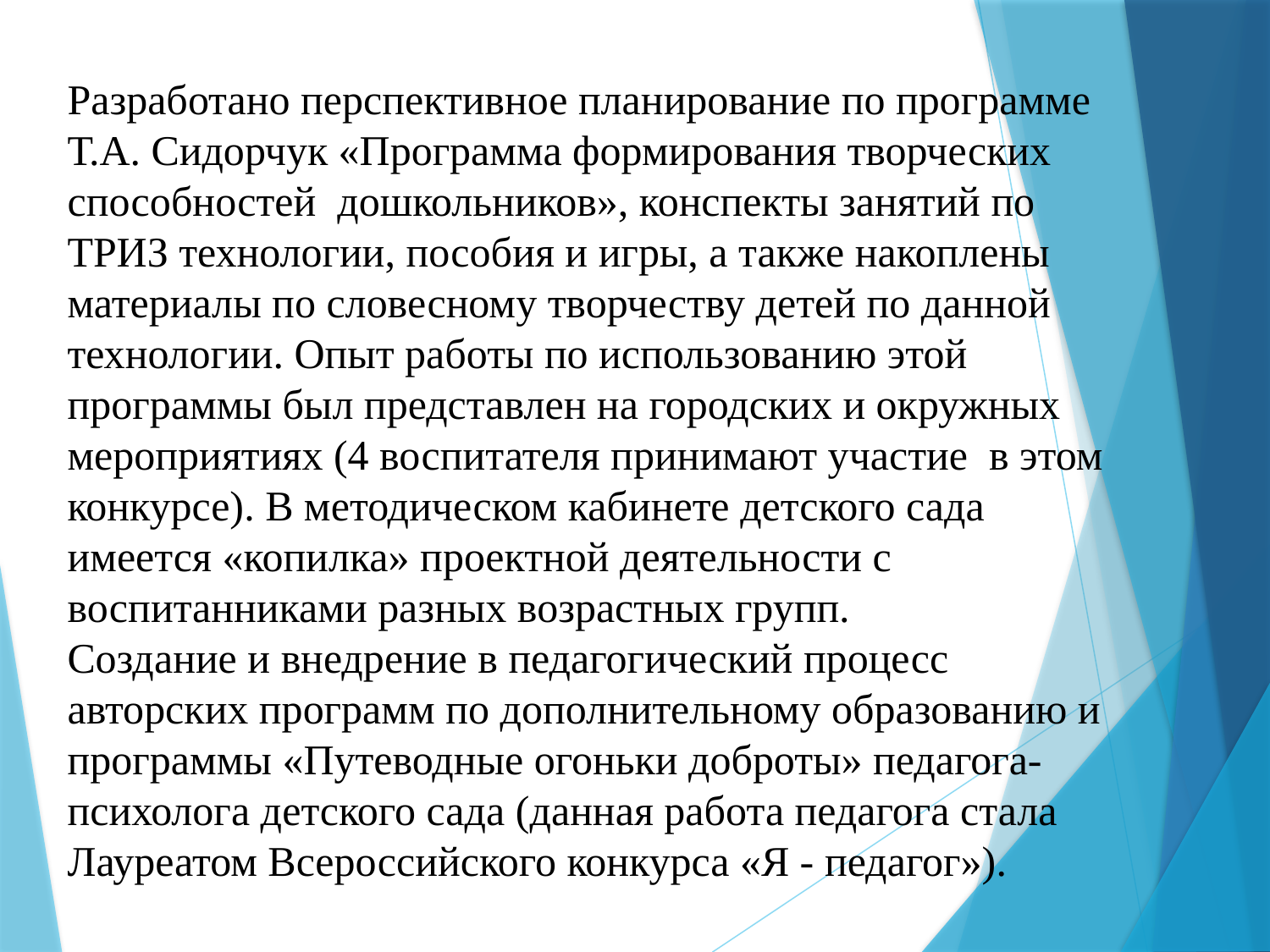

Разработано перспективное планирование по программе Т.А. Сидорчук «Программа формирования творческих способностей  дошкольников», конспекты занятий по ТРИЗ технологии, пособия и игры, а также накоплены материалы по словесному творчеству детей по данной технологии. Опыт работы по использованию этой программы был представлен на городских и окружных мероприятиях (4 воспитателя принимают участие  в этом конкурсе). В методическом кабинете детского сада имеется «копилка» проектной деятельности с воспитанниками разных возрастных групп.
Создание и внедрение в педагогический процесс авторских программ по дополнительному образованию и программы «Путеводные огоньки доброты» педагога-психолога детского сада (данная работа педагога стала Лауреатом Всероссийского конкурса «Я - педагог»).